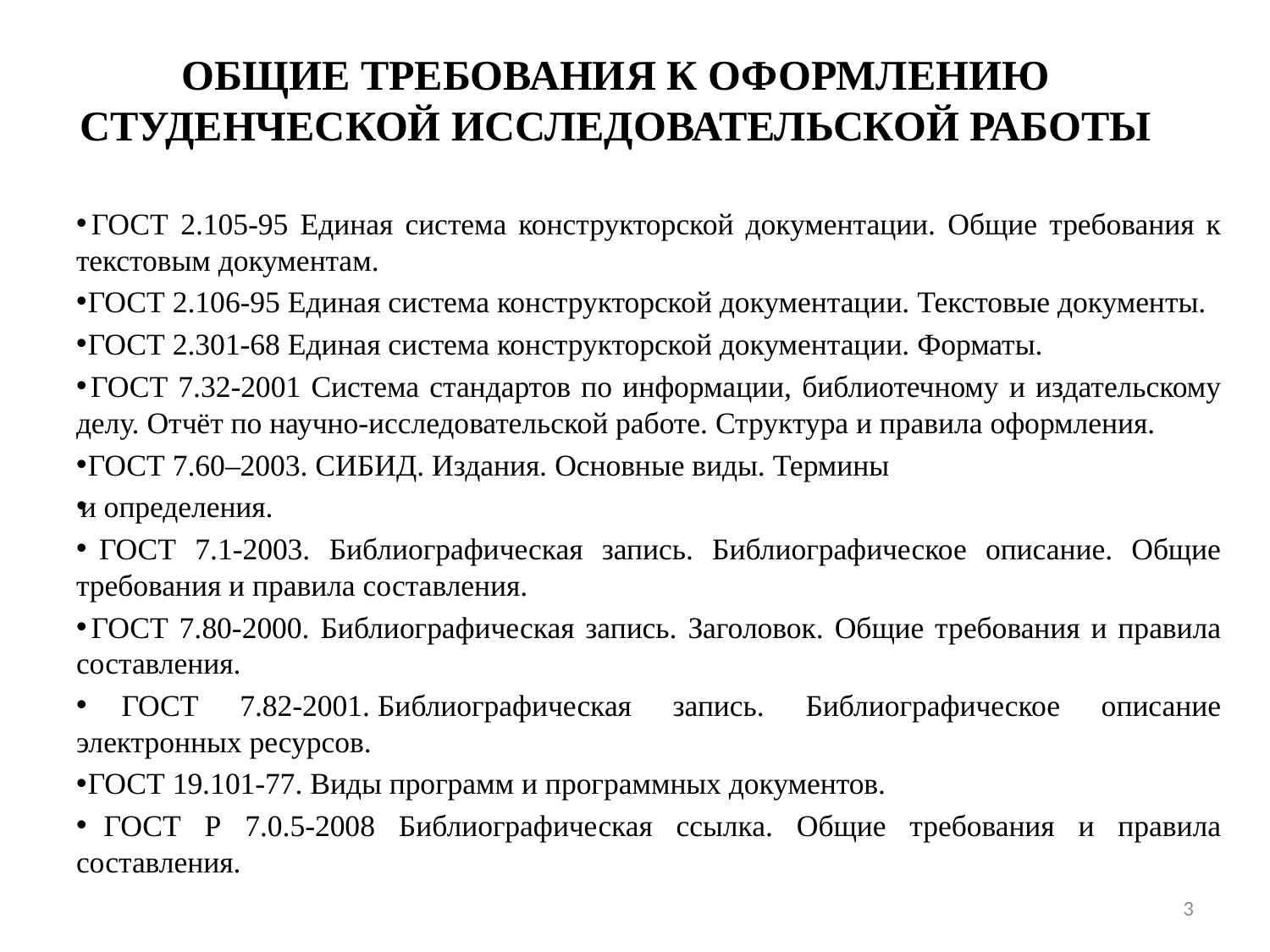

# ОБЩИЕ ТРЕБОВАНИЯ К ОФОРМЛЕНИЮ СТУДЕНЧЕСКОЙ ИССЛЕДОВАТЕЛЬСКОЙ РАБОТЫ
 ГОСТ 2.105-95 Единая система конструкторской документации. Общие требования к текстовым документам.
 ГОСТ 2.106-95 Единая система конструкторской документации. Текстовые документы.
 ГОСТ 2.301-68 Единая система конструкторской документации. Форматы.
 ГОСТ 7.32-2001 Система стандартов по информации, библиотечному и издательскому делу. Отчёт по научно-исследовательской работе. Структура и правила оформления.
 ГОСТ 7.60–2003. СИБИД. Издания. Основные виды. Термины
и определения.
 ГОСТ 7.1-2003. Библиографическая запись. Библиографическое описание. Общие требования и правила составления.
 ГОСТ 7.80-2000. Библиографическая запись. Заголовок. Общие требования и правила составления.
 ГОСТ 7.82-2001. Библиографическая запись. Библиографическое описание электронных ресурсов.
 ГОСТ 19.101-77. Виды программ и программных документов.
 ГОСТ Р 7.0.5-2008 Библиографическая ссылка. Общие требования и правила составления.

3